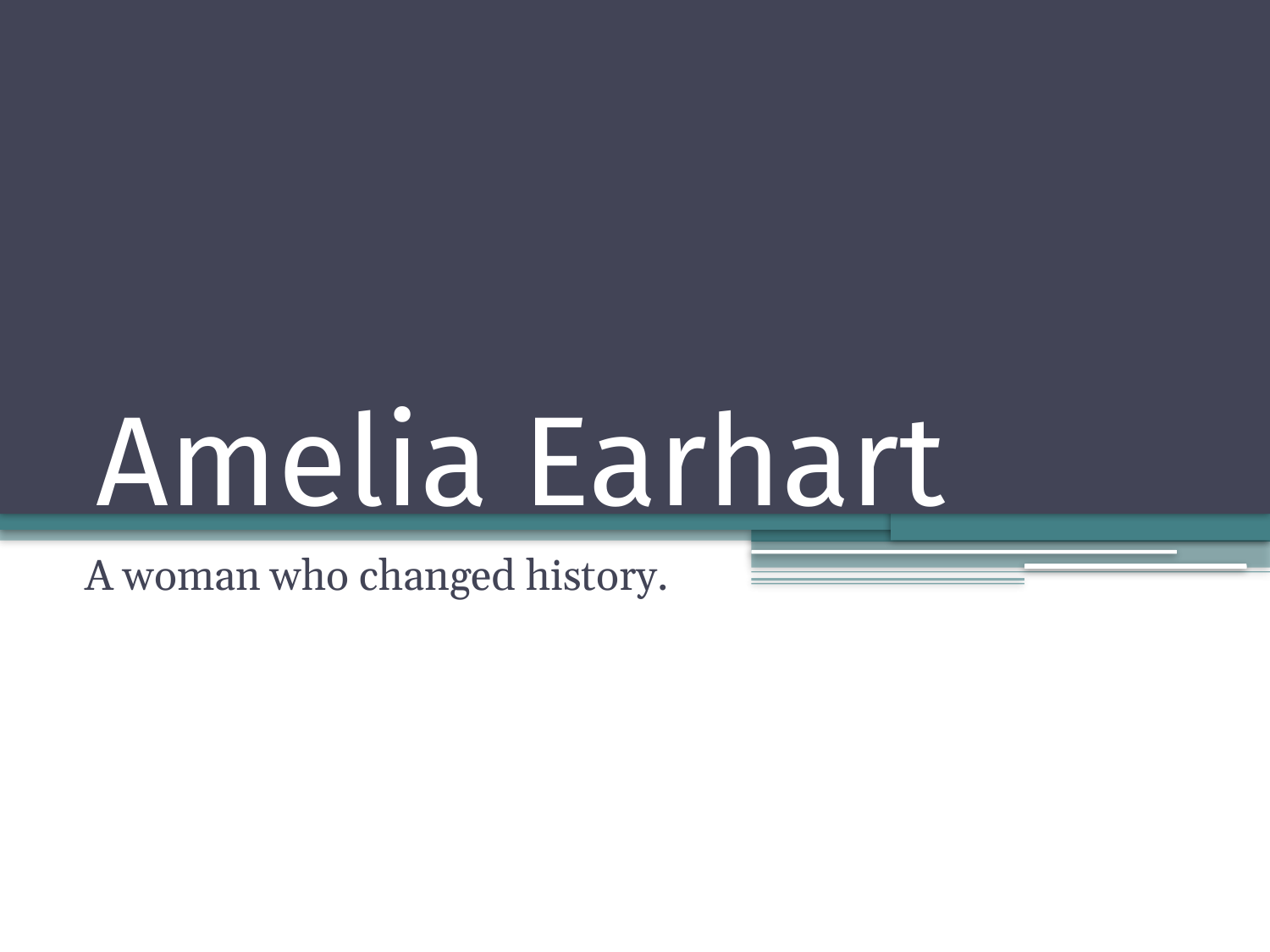

# Amelia Earhart
A woman who changed history.